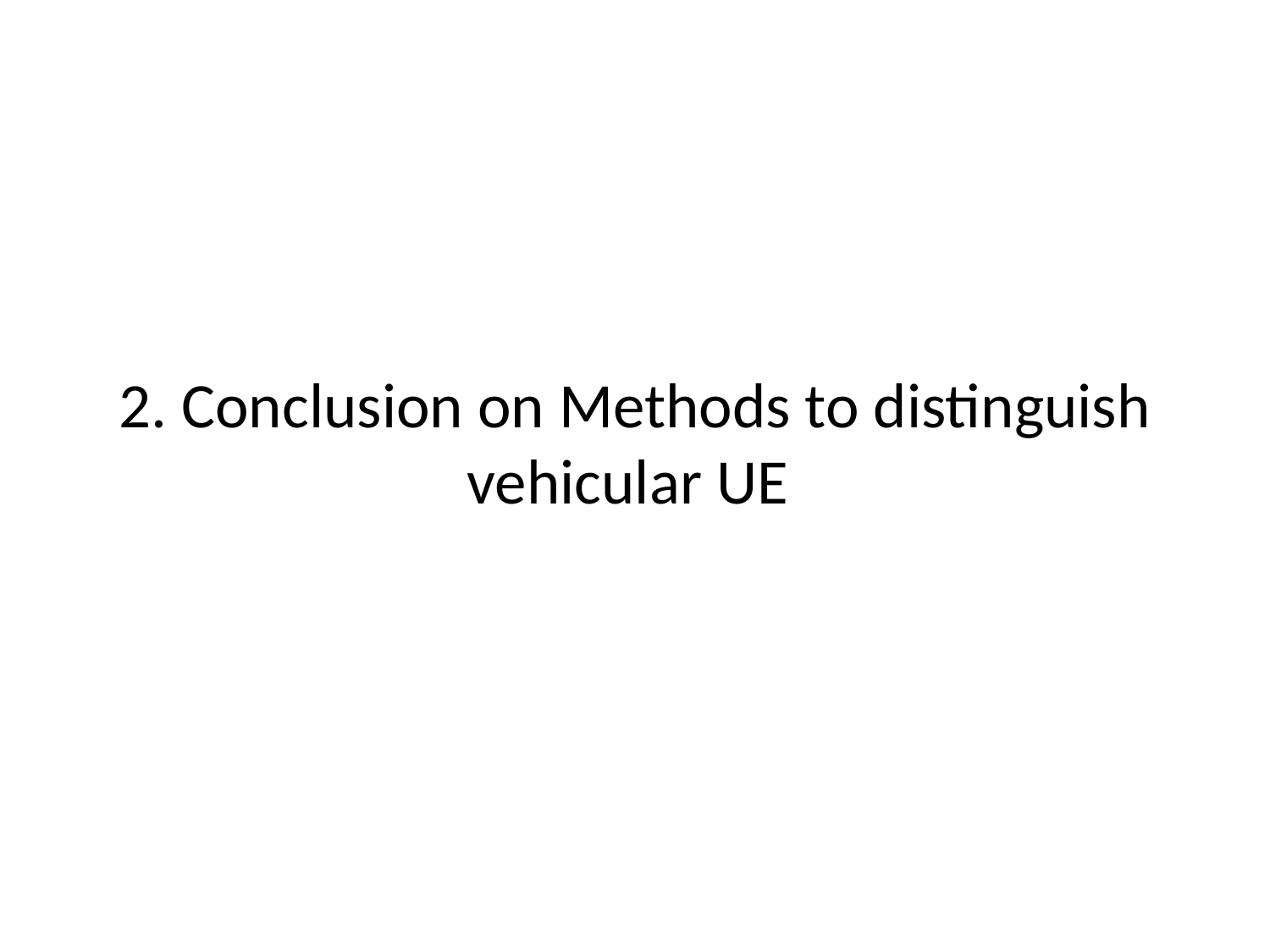

# 2. Conclusion on Methods to distinguish vehicular UE